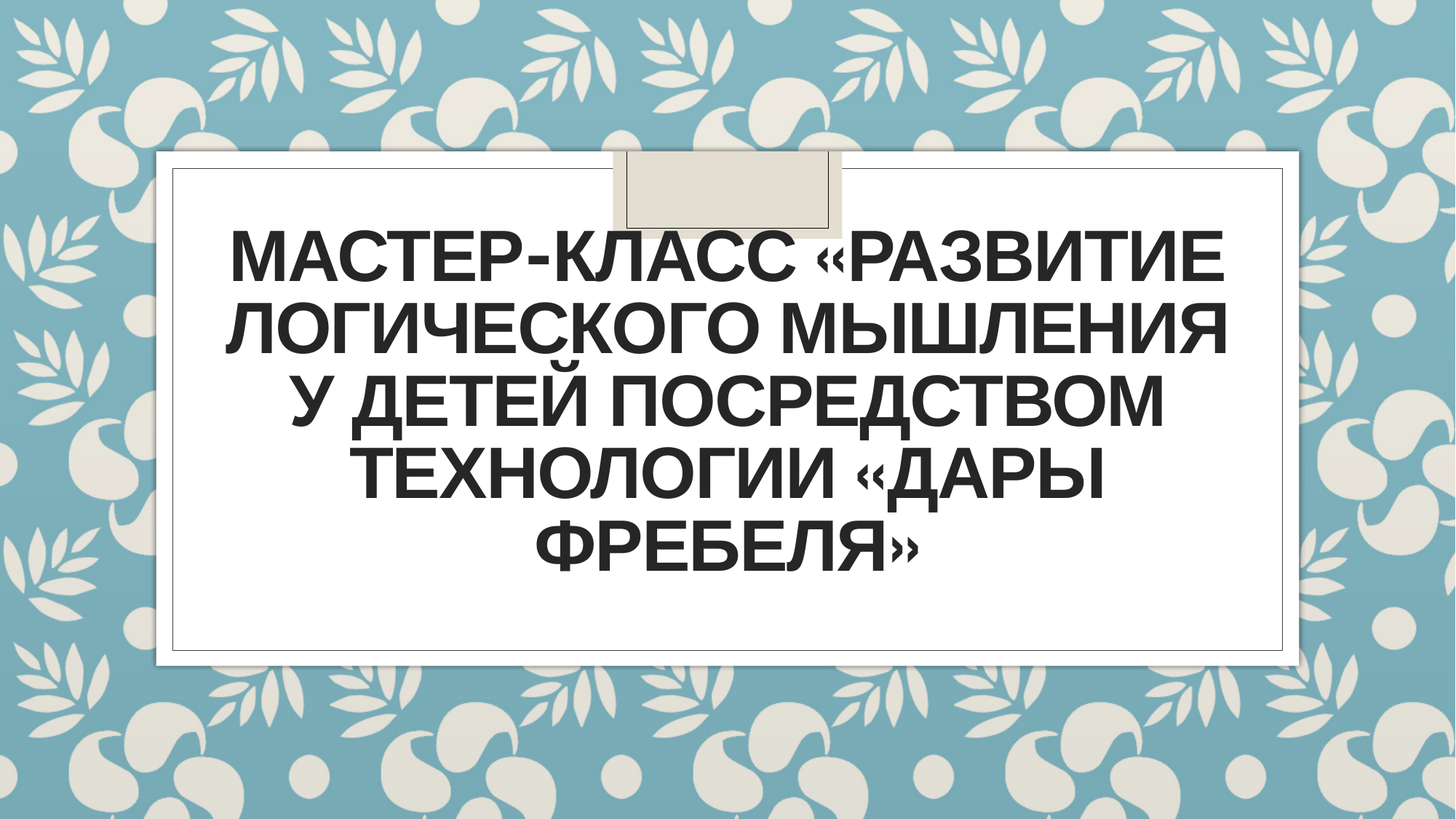

# Мастер-класс «Развитие логического мышления у детей посредством технологии «Дары Фребеля»